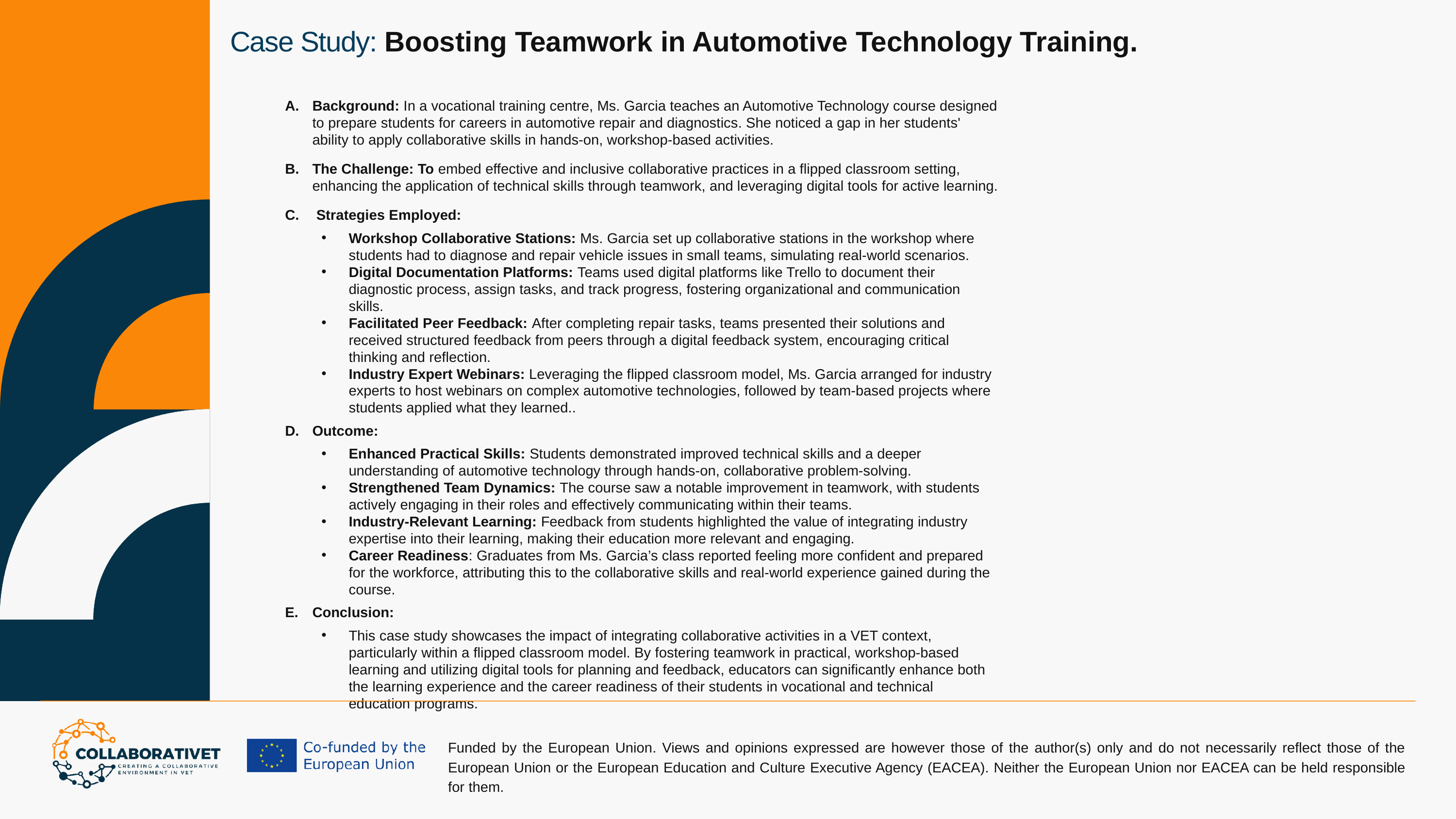

Case Study: Boosting Teamwork in Automotive Technology Training.
Background: In a vocational training centre, Ms. Garcia teaches an Automotive Technology course designed to prepare students for careers in automotive repair and diagnostics. She noticed a gap in her students' ability to apply collaborative skills in hands-on, workshop-based activities.
The Challenge: To embed effective and inclusive collaborative practices in a flipped classroom setting, enhancing the application of technical skills through teamwork, and leveraging digital tools for active learning.
 Strategies Employed:
Workshop Collaborative Stations: Ms. Garcia set up collaborative stations in the workshop where students had to diagnose and repair vehicle issues in small teams, simulating real-world scenarios.
Digital Documentation Platforms: Teams used digital platforms like Trello to document their diagnostic process, assign tasks, and track progress, fostering organizational and communication skills.
Facilitated Peer Feedback: After completing repair tasks, teams presented their solutions and received structured feedback from peers through a digital feedback system, encouraging critical thinking and reflection.
Industry Expert Webinars: Leveraging the flipped classroom model, Ms. Garcia arranged for industry experts to host webinars on complex automotive technologies, followed by team-based projects where students applied what they learned..
Outcome:
Enhanced Practical Skills: Students demonstrated improved technical skills and a deeper understanding of automotive technology through hands-on, collaborative problem-solving.
Strengthened Team Dynamics: The course saw a notable improvement in teamwork, with students actively engaging in their roles and effectively communicating within their teams.
Industry-Relevant Learning: Feedback from students highlighted the value of integrating industry expertise into their learning, making their education more relevant and engaging.
Career Readiness: Graduates from Ms. Garcia’s class reported feeling more confident and prepared for the workforce, attributing this to the collaborative skills and real-world experience gained during the course.
Conclusion:
This case study showcases the impact of integrating collaborative activities in a VET context, particularly within a flipped classroom model. By fostering teamwork in practical, workshop-based learning and utilizing digital tools for planning and feedback, educators can significantly enhance both the learning experience and the career readiness of their students in vocational and technical education programs.

Funded by the European Union. Views and opinions expressed are however those of the author(s) only and do not necessarily reflect those of the European Union or the European Education and Culture Executive Agency (EACEA). Neither the European Union nor EACEA can be held responsible for them.